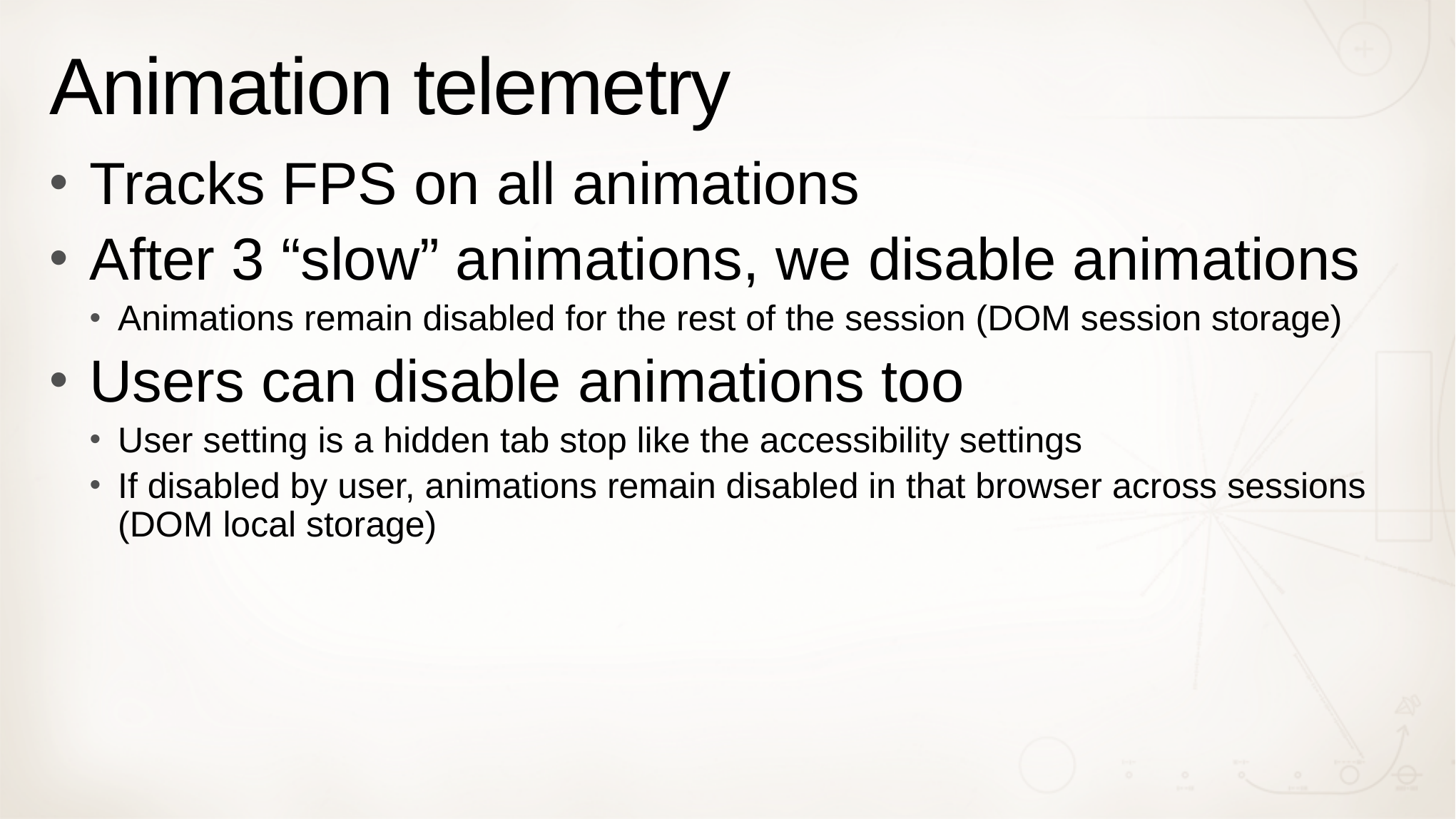

# Animation telemetry
Tracks FPS on all animations
After 3 “slow” animations, we disable animations
Animations remain disabled for the rest of the session (DOM session storage)
Users can disable animations too
User setting is a hidden tab stop like the accessibility settings
If disabled by user, animations remain disabled in that browser across sessions (DOM local storage)